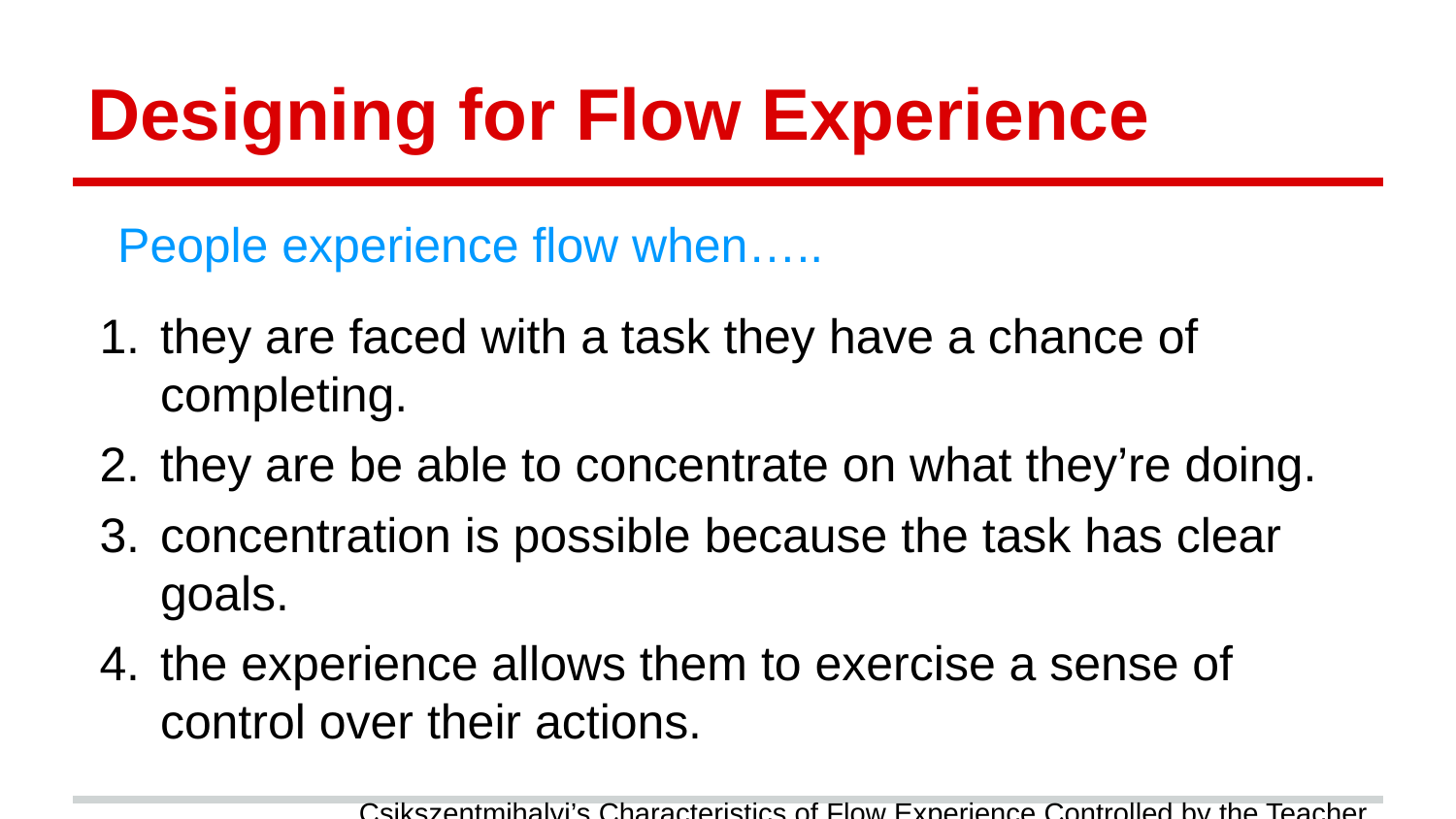

# Designing for Flow Experience
People experience flow when…..
they are faced with a task they have a chance of completing.
they are be able to concentrate on what they’re doing.
concentration is possible because the task has clear goals.
the experience allows them to exercise a sense of control over their actions.
Csikszentmihalyi’s Characteristics of Flow Experience Controlled by the Teacher